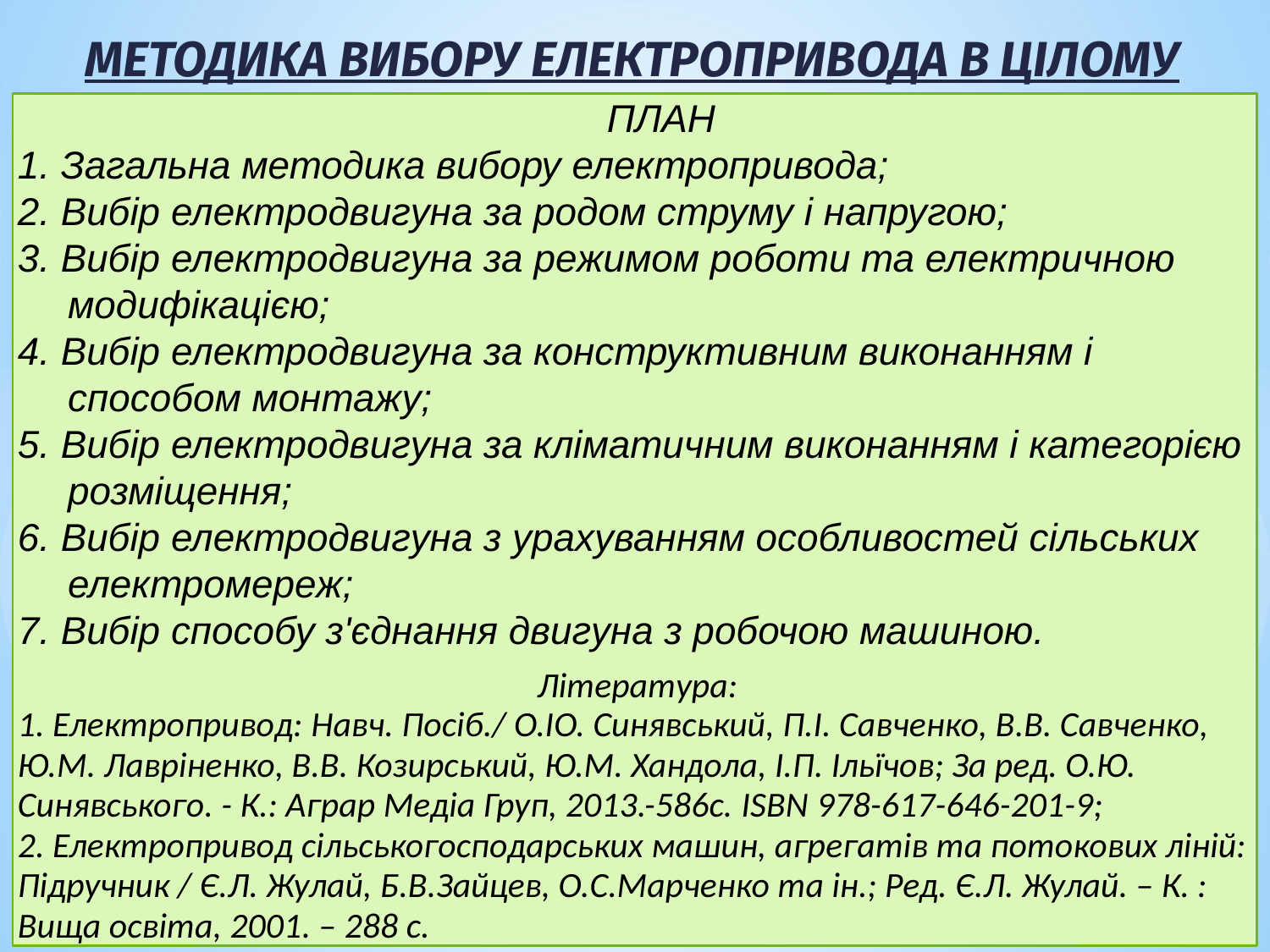

МЕТОДИКА ВИБОРУ ЕЛЕКТРОПРИВОДА В ЦІЛОМУ
ПЛАН
1. Загальна методика вибору електропривода;
2. Вибір електродвигуна за родом струму і напругою;
3. Вибір електродвигуна за режимом роботи та електричною модифікацією;
4. Вибір електродвигуна за конструктивним виконанням і способом монтажу;
5. Вибір електродвигуна за кліматичним виконанням і категорією розміщення;
6. Вибір електродвигуна з урахуванням особливостей сільських електромереж;
7. Вибір способу з'єднання двигуна з робочою машиною.
Література:
1. Електропривод: Навч. Посіб./ О.ІО. Синявський, П.І. Савченко, В.В. Савченко, Ю.М. Лавріненко, В.В. Козирський, Ю.М. Хандола, І.П. Ільїчов; За ред. О.Ю. Синявського. - К.: Аграр Медіа Груп, 2013.-586с. ISBN 978-617-646-201-9;
2. Електропривод сільськогосподарських машин, агрегатів та потокових ліній: Підручник / Є.Л. Жулай, Б.В.Зайцев, О.С.Марченко та ін.; Ред. Є.Л. Жулай. – К. : Вища освіта, 2001. – 288 c.